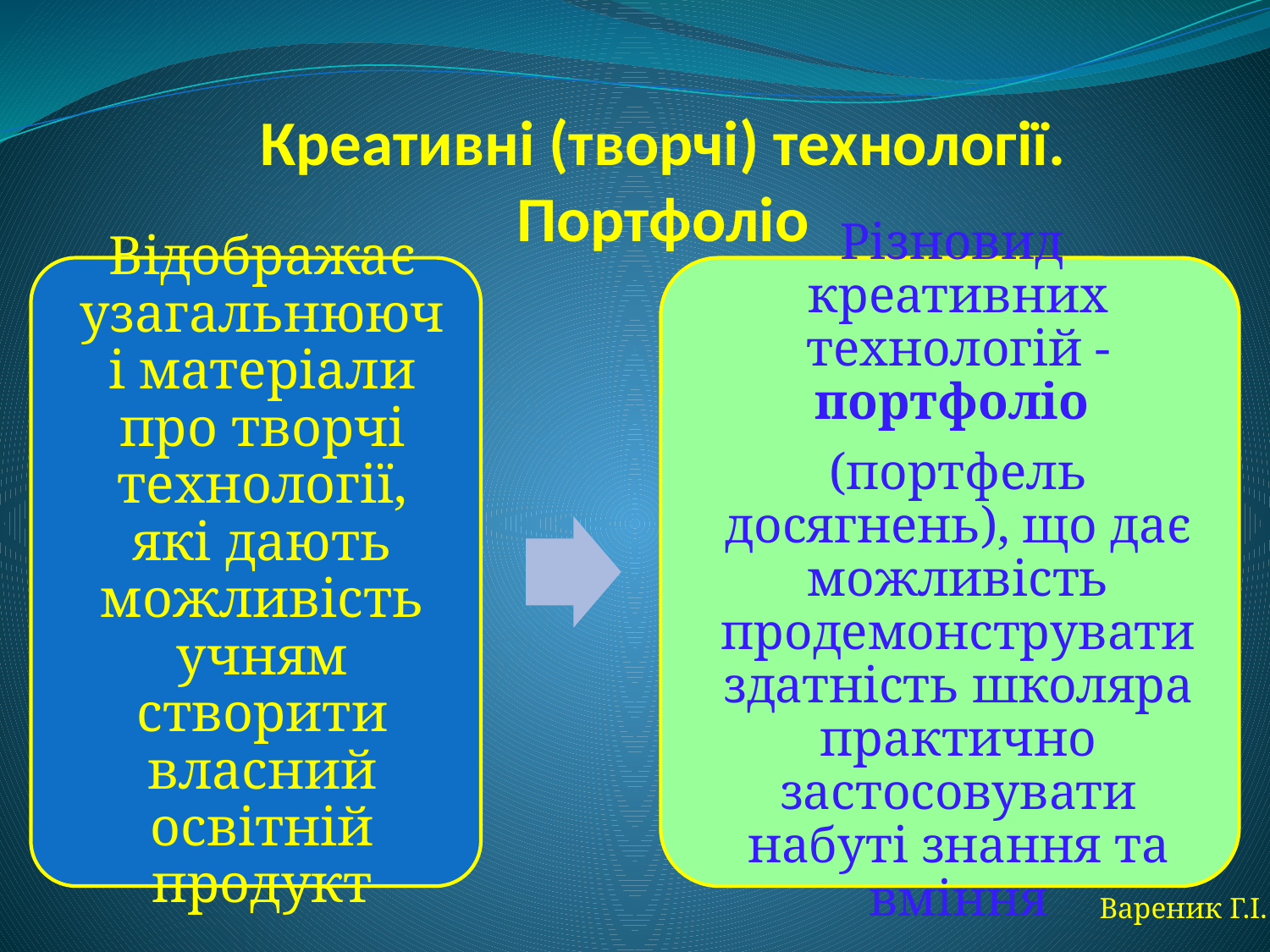

# Креативні (творчі) технології. Портфоліо
Відображає узагальнюючі матеріали про творчі технології, які дають можливість учням створити власний освітній продукт

Різновид  креативних технологій - портфоліо
(портфель досягнень), що дає можливість продемонструвати здатність школяра практично застосовувати набуті знання та вміння

Вареник Г.І.